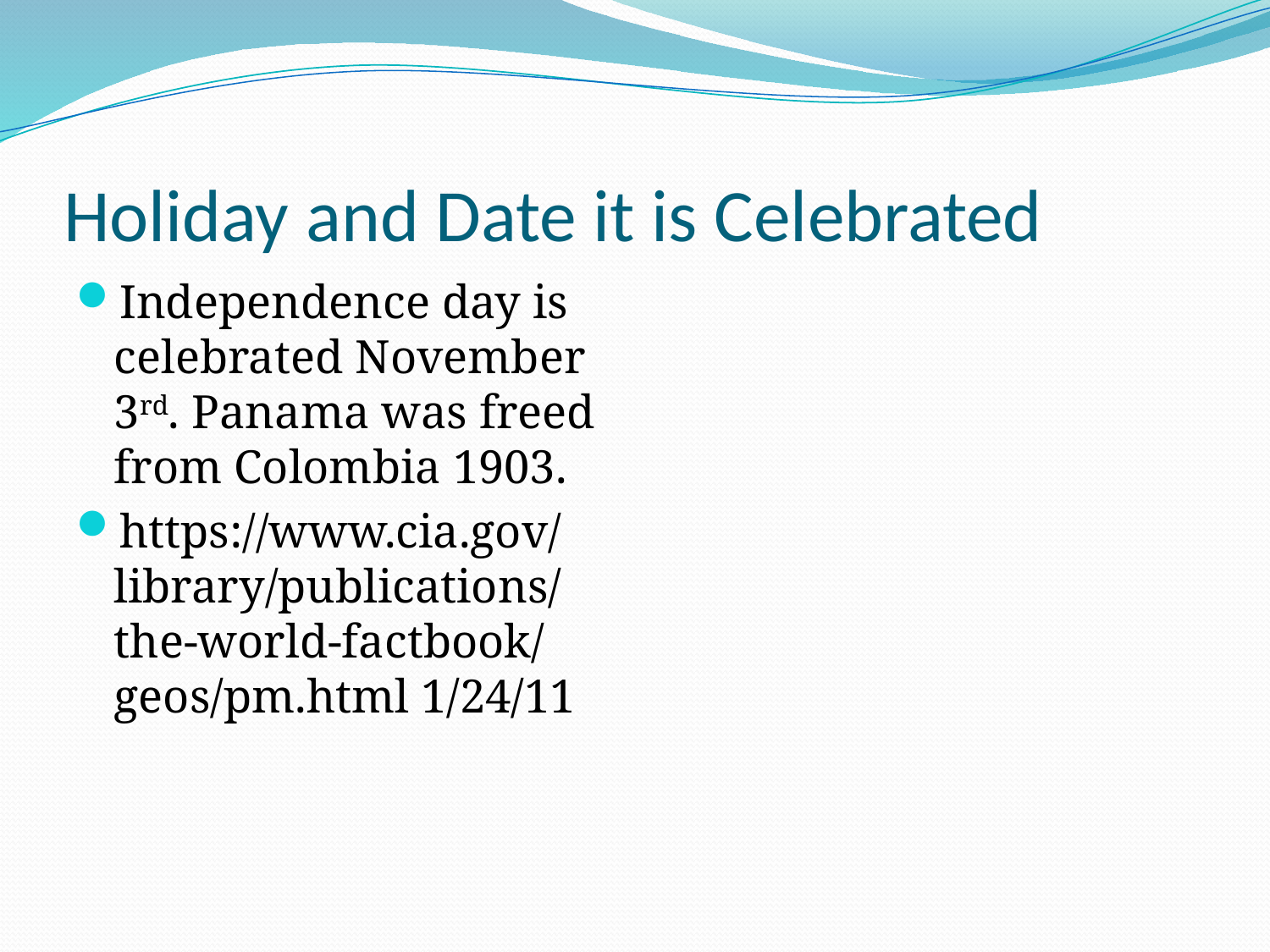

# Holiday and Date it is Celebrated
Independence day is celebrated November 3rd. Panama was freed from Colombia 1903.
https://www.cia.gov/library/publications/the-world-factbook/geos/pm.html 1/24/11